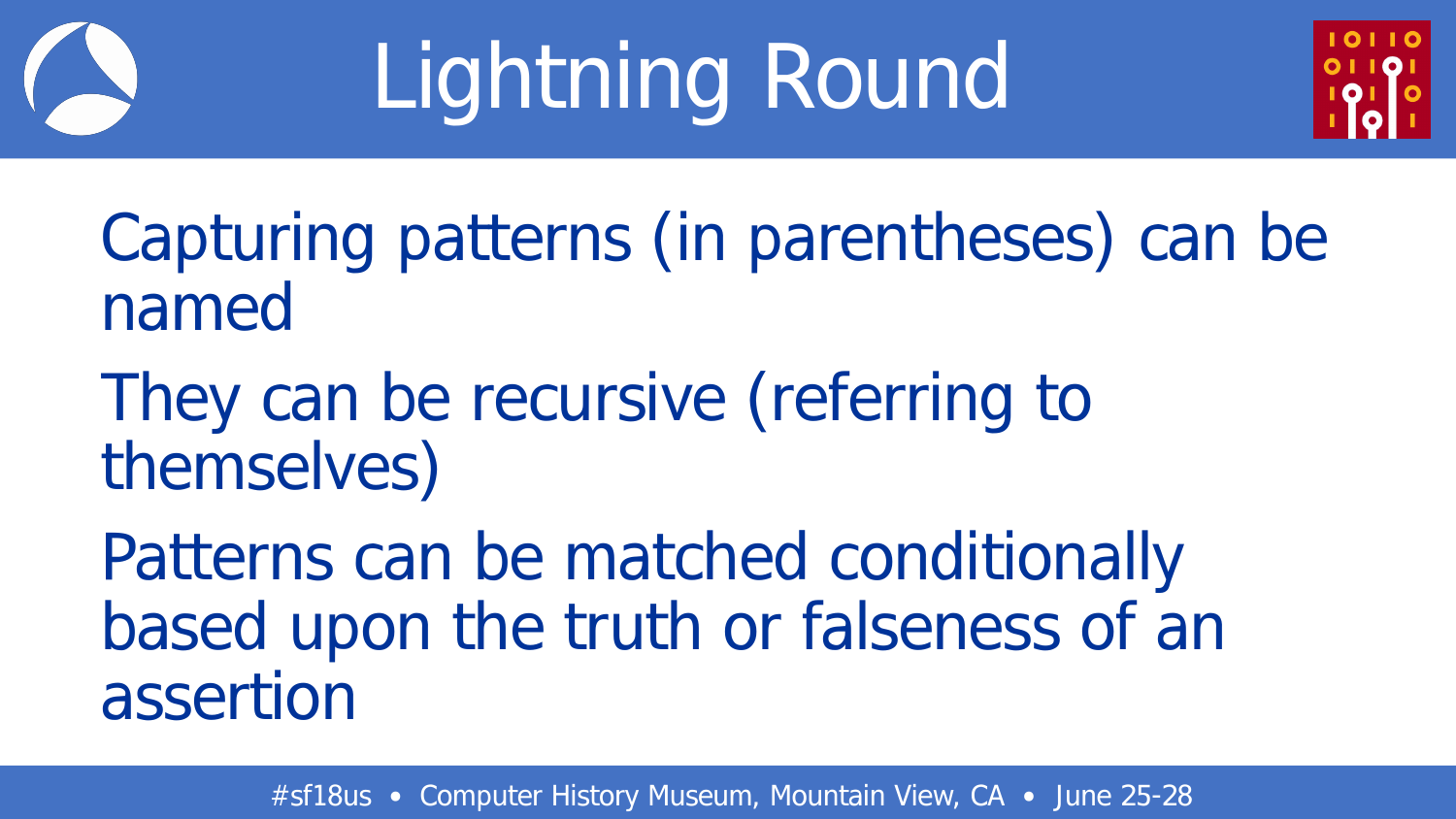

# Lightning Round
Capturing patterns (in parentheses) can be named
They can be recursive (referring to themselves)
Patterns can be matched conditionally based upon the truth or falseness of an assertion